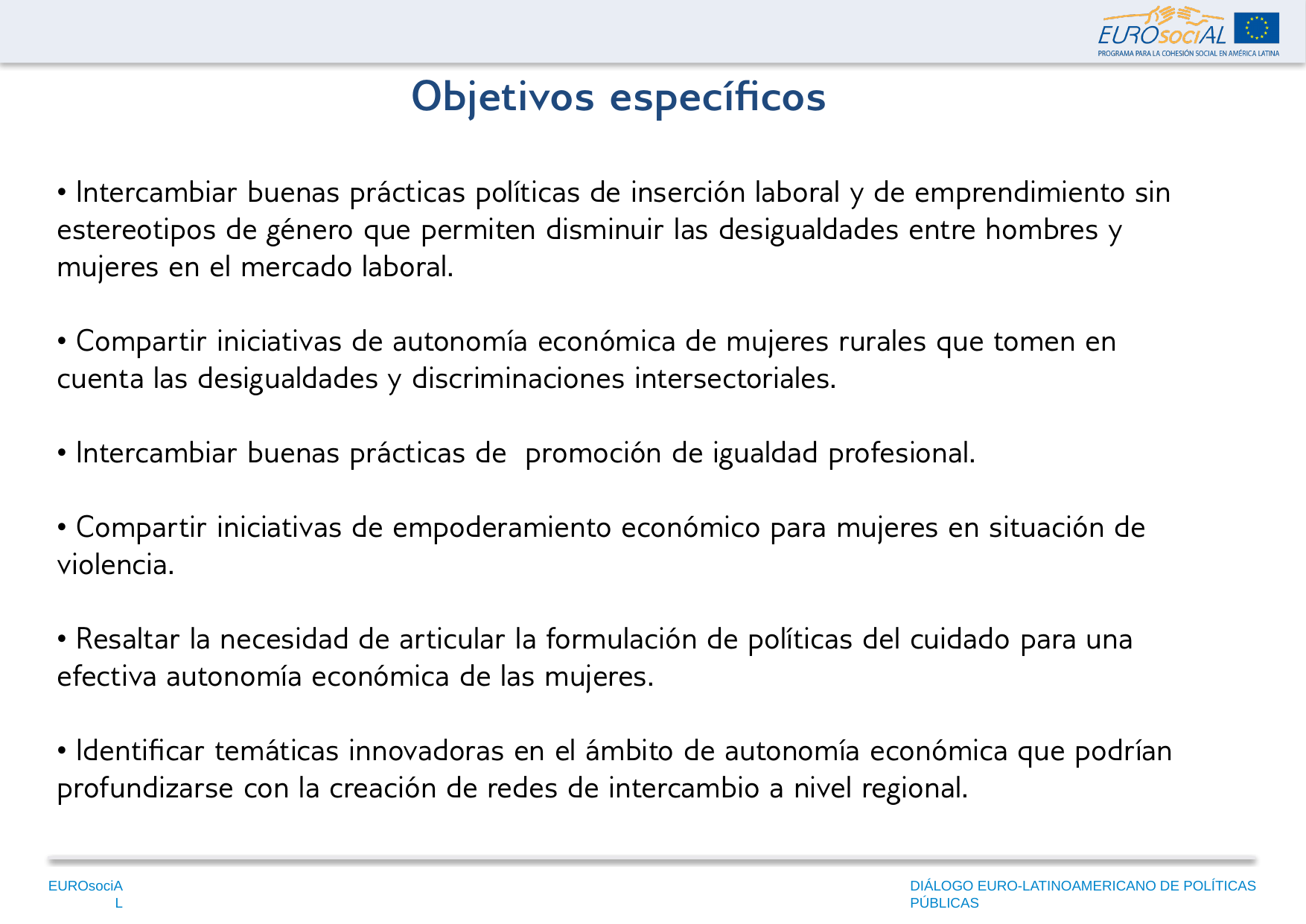

Objetivos específicos

• Intercambiar buenas prácticas políticas de inserción laboral y de emprendimiento sin estereotipos de género que permiten disminuir las desigualdades entre hombres y mujeres en el mercado laboral.

• Compartir iniciativas de autonomía económica de mujeres rurales que tomen en cuenta las desigualdades y discriminaciones intersectoriales.

• Intercambiar buenas prácticas de  promoción de igualdad profesional.

• Compartir iniciativas de empoderamiento económico para mujeres en situación de violencia.

• Resaltar la necesidad de articular la formulación de políticas del cuidado para una efectiva autonomía económica de las mujeres.

• Identificar temáticas innovadoras en el ámbito de autonomía económica que podrían profundizarse con la creación de redes de intercambio a nivel regional.